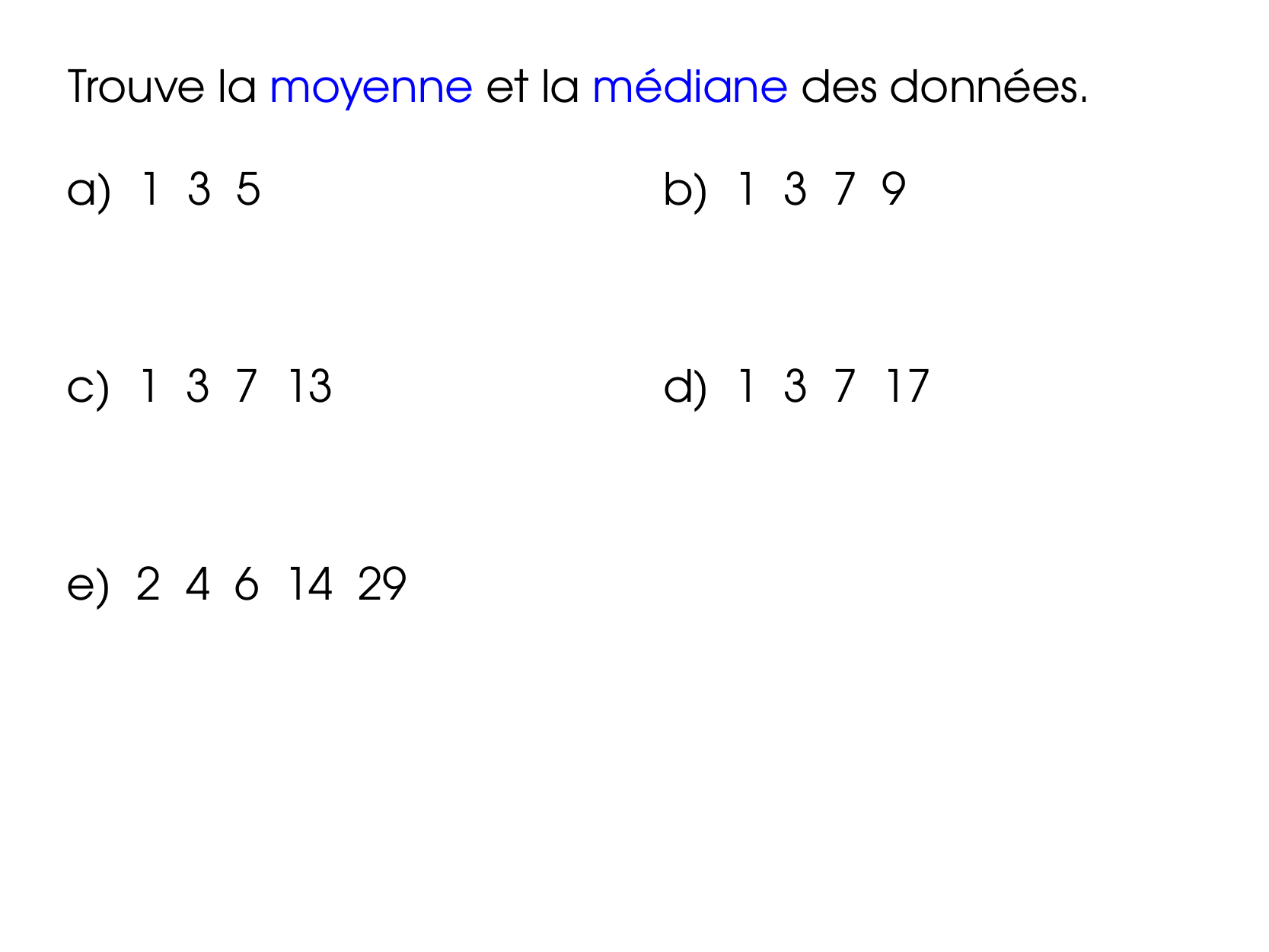

Trouve la moyenne et la médiane des données.
a)  1  3  5
b)  1  3  7  9
c)  1  3  7  13
d)  1  3  7  17
e)  2  4  6  14  29